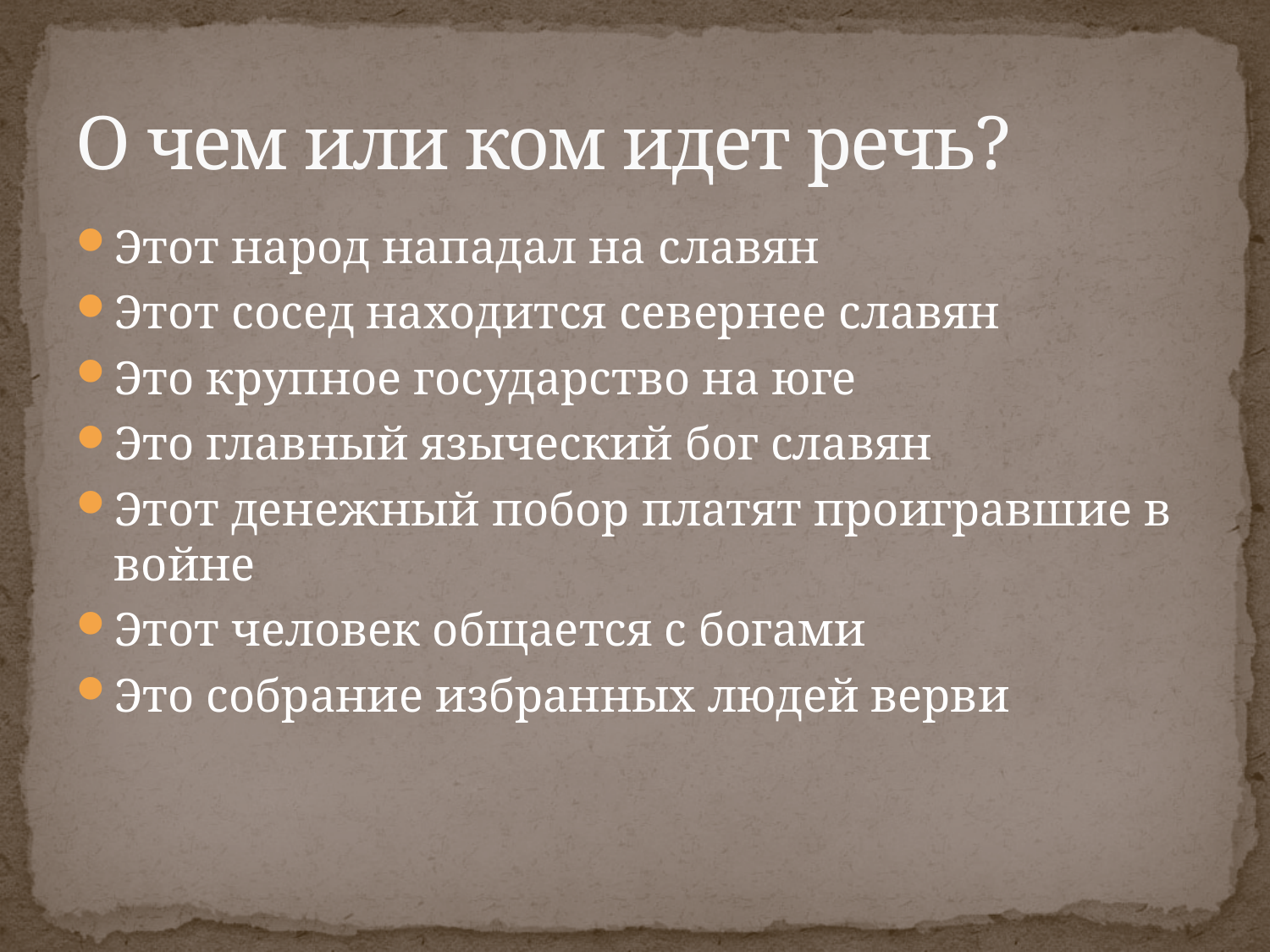

# О чем или ком идет речь?
Этот народ нападал на славян
Этот сосед находится севернее славян
Это крупное государство на юге
Это главный языческий бог славян
Этот денежный побор платят проигравшие в войне
Этот человек общается с богами
Это собрание избранных людей верви